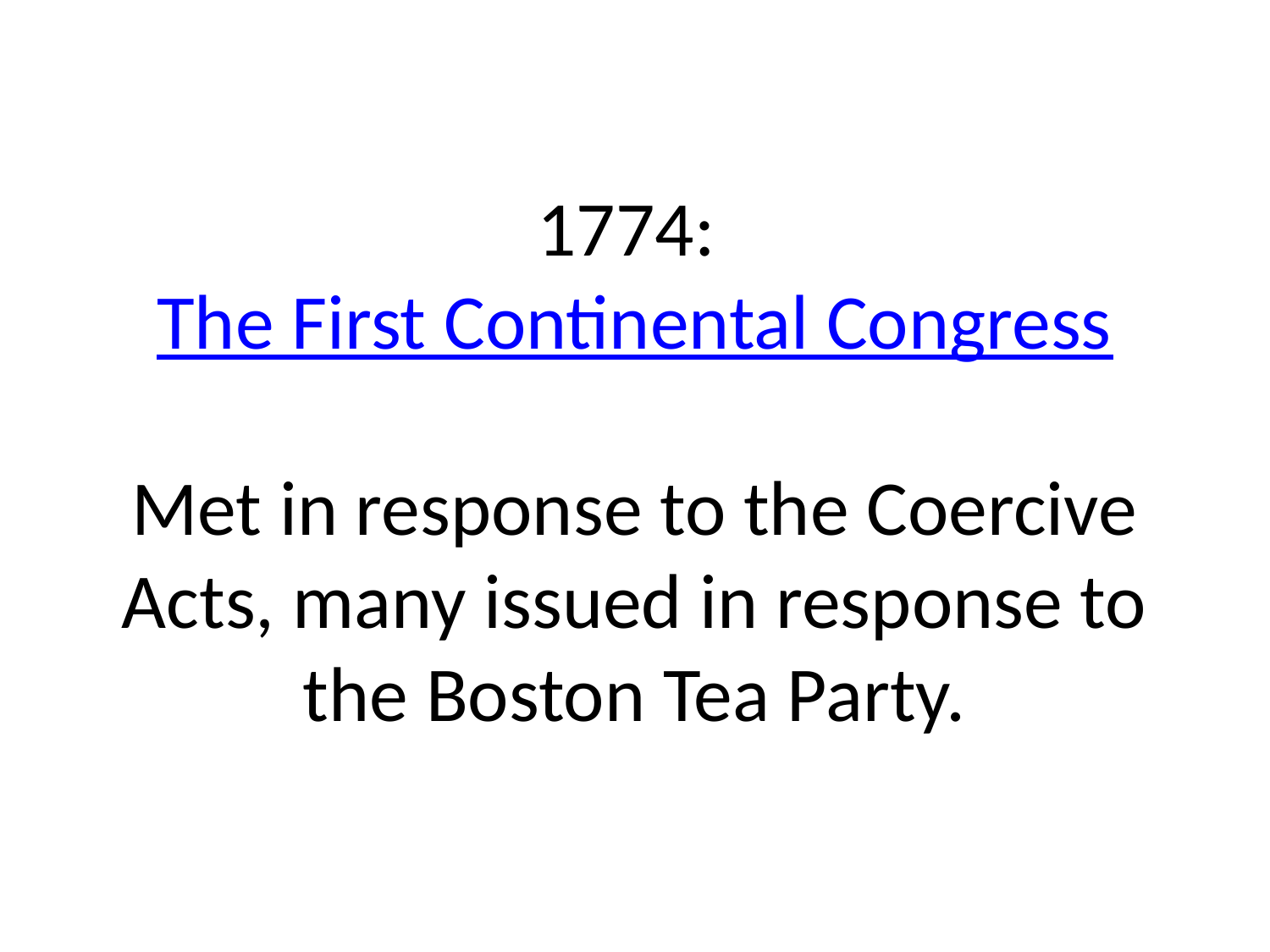

# 1774: The First Continental Congress Met in response to the Coercive Acts, many issued in response to the Boston Tea Party.